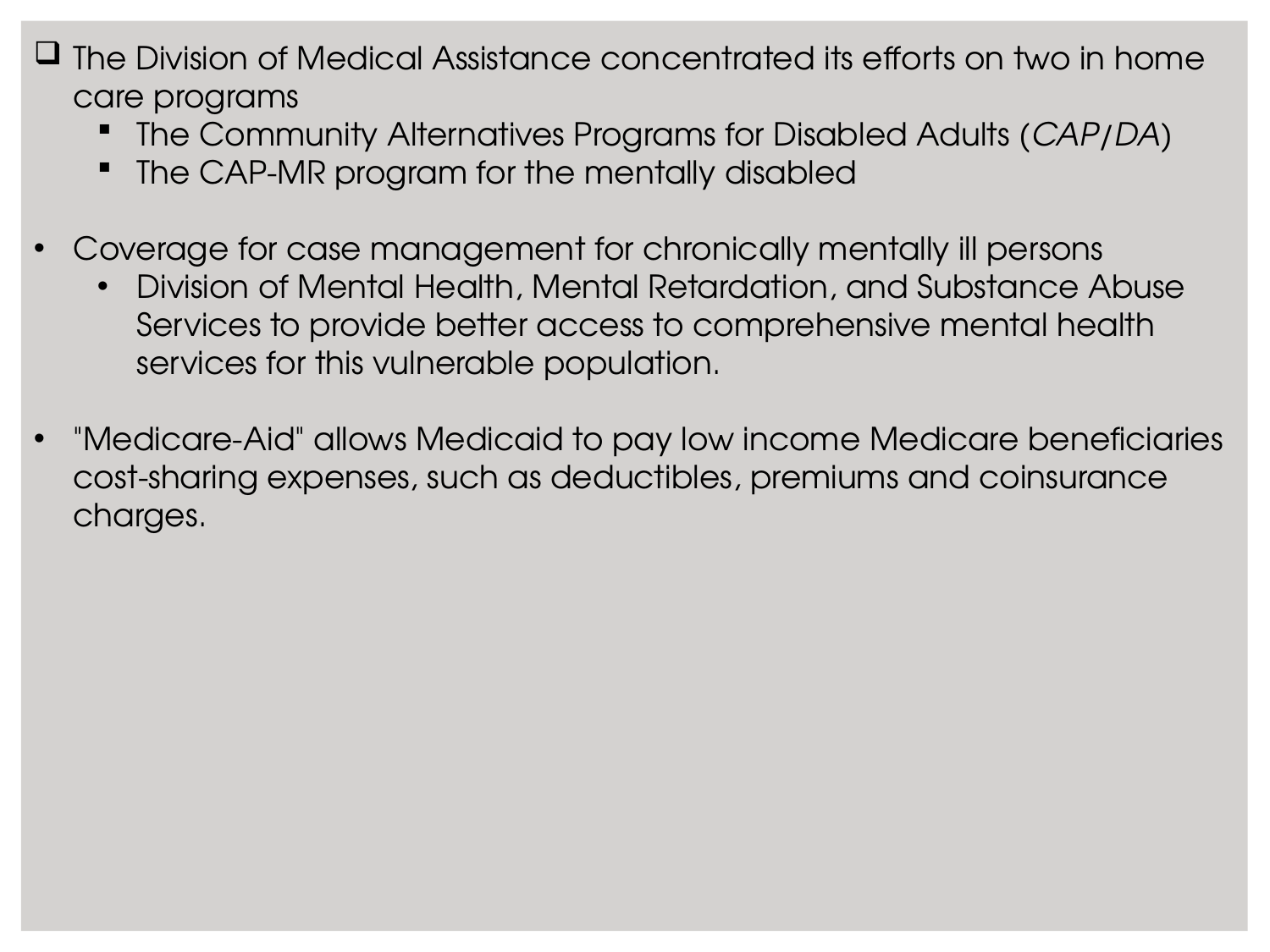

The Division of Medical Assistance concentrated its efforts on two in home care programs
The Community Alternatives Programs for Disabled Adults (CAP/DA)
The CAP-MR program for the mentally disabled

Coverage for case management for chronically mentally ill persons
Division of Mental Health, Mental Retardation, and Substance Abuse Services to provide better access to comprehensive mental health services for this vulnerable population.

"Medicare-Aid" allows Medicaid to pay low income Medicare beneficiaries cost-sharing expenses, such as deductibles, premiums and coinsurance charges.